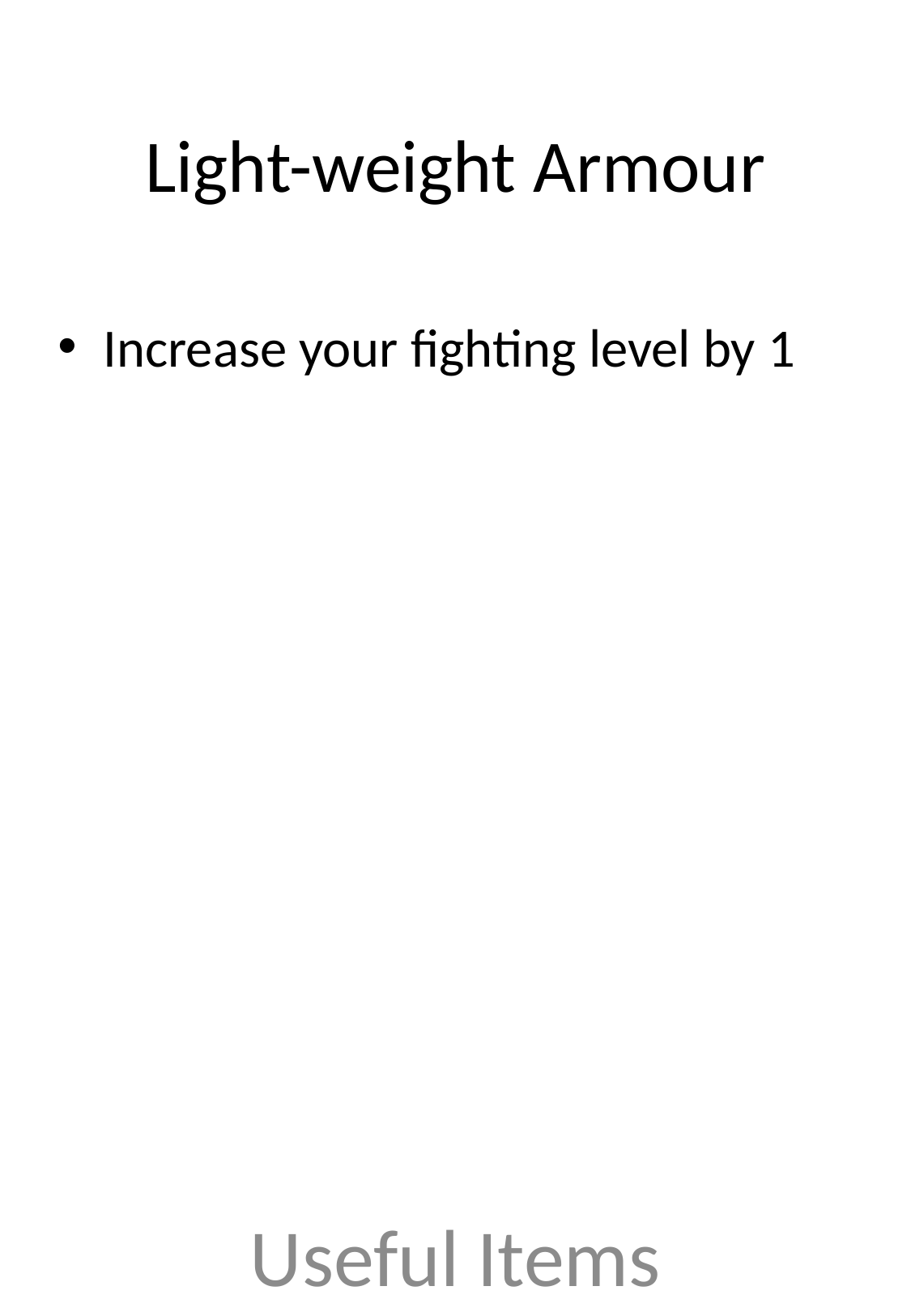

# Light-weight Armour
Increase your fighting level by 1
Useful Items